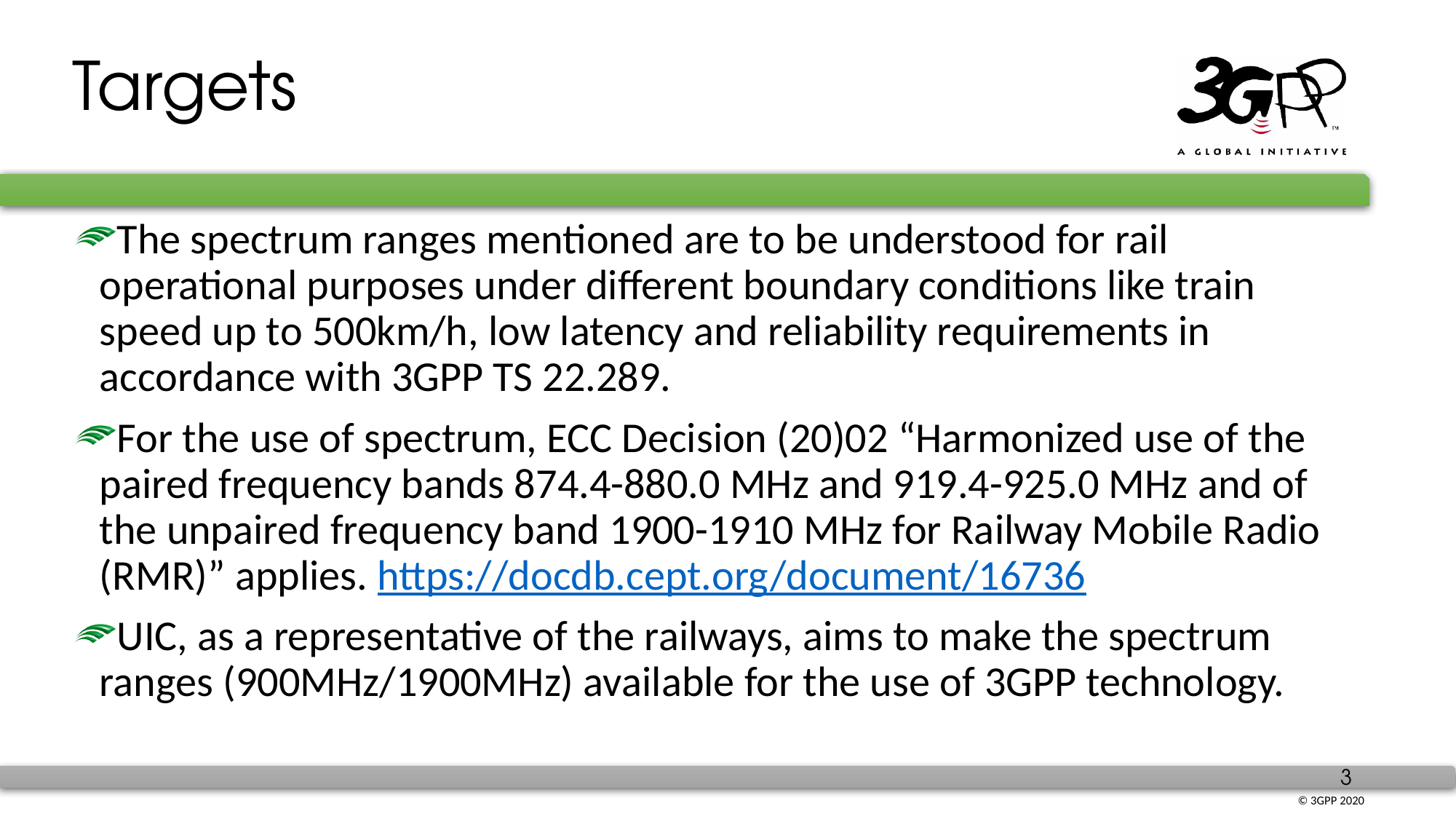

# Targets
The spectrum ranges mentioned are to be understood for rail operational purposes under different boundary conditions like train speed up to 500km/h, low latency and reliability requirements in accordance with 3GPP TS 22.289.
For the use of spectrum, ECC Decision (20)02 “Harmonized use of the paired frequency bands 874.4-880.0 MHz and 919.4-925.0 MHz and of the unpaired frequency band 1900-1910 MHz for Railway Mobile Radio (RMR)” applies. https://docdb.cept.org/document/16736
UIC, as a representative of the railways, aims to make the spectrum ranges (900MHz/1900MHz) available for the use of 3GPP technology.